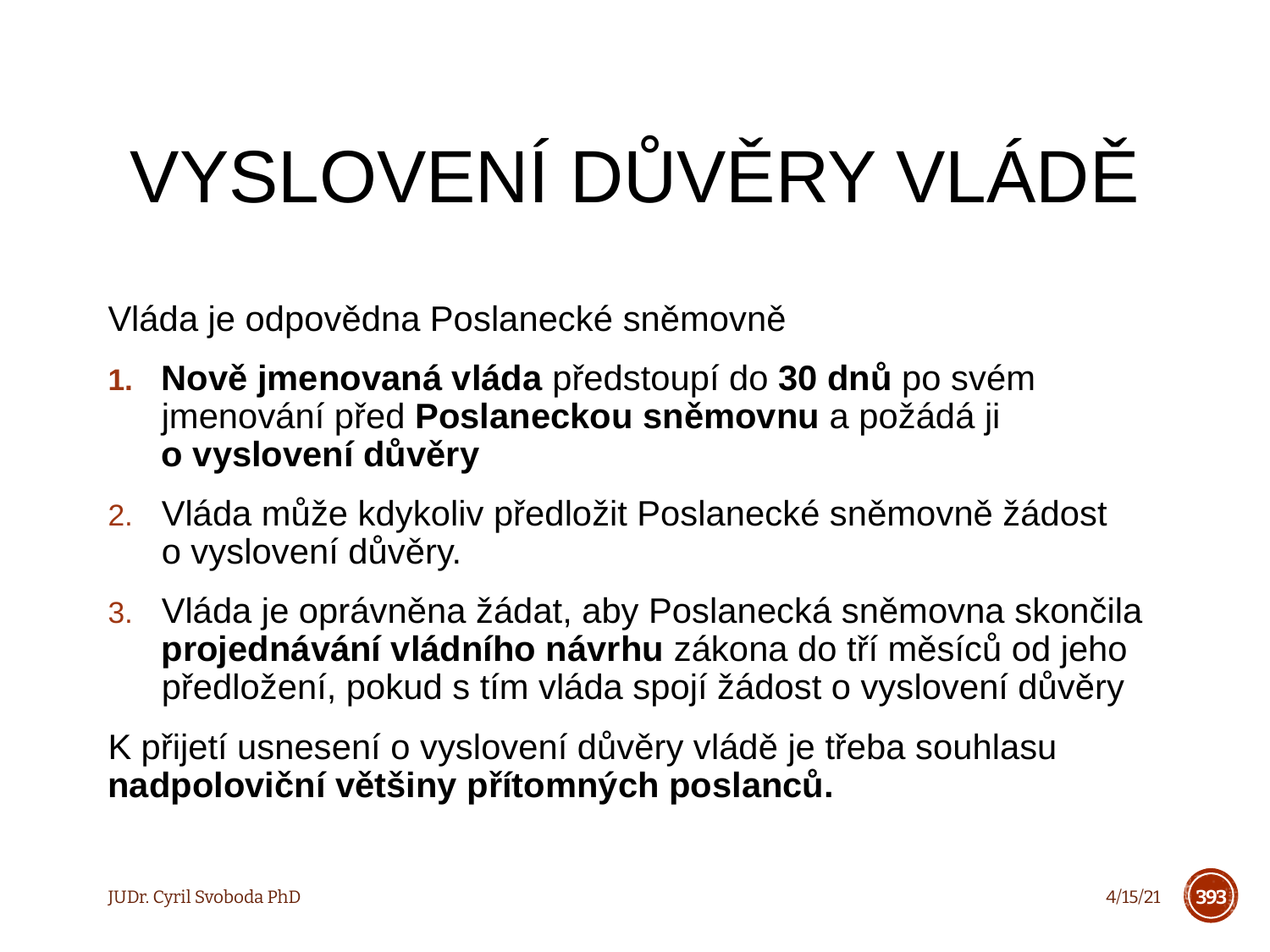

# Vyslovení důvěry vládě
Vláda je odpovědna Poslanecké sněmovně
Nově jmenovaná vláda předstoupí do 30 dnů po svém jmenování před Poslaneckou sněmovnu a požádá ji o vyslovení důvěry
Vláda může kdykoliv předložit Poslanecké sněmovně žádost o vyslovení důvěry.
Vláda je oprávněna žádat, aby Poslanecká sněmovna skončila projednávání vládního návrhu zákona do tří měsíců od jeho předložení, pokud s tím vláda spojí žádost o vyslovení důvěry
K přijetí usnesení o vyslovení důvěry vládě je třeba souhlasu nadpoloviční většiny přítomných poslanců.
JUDr. Cyril Svoboda PhD
4/15/21
393